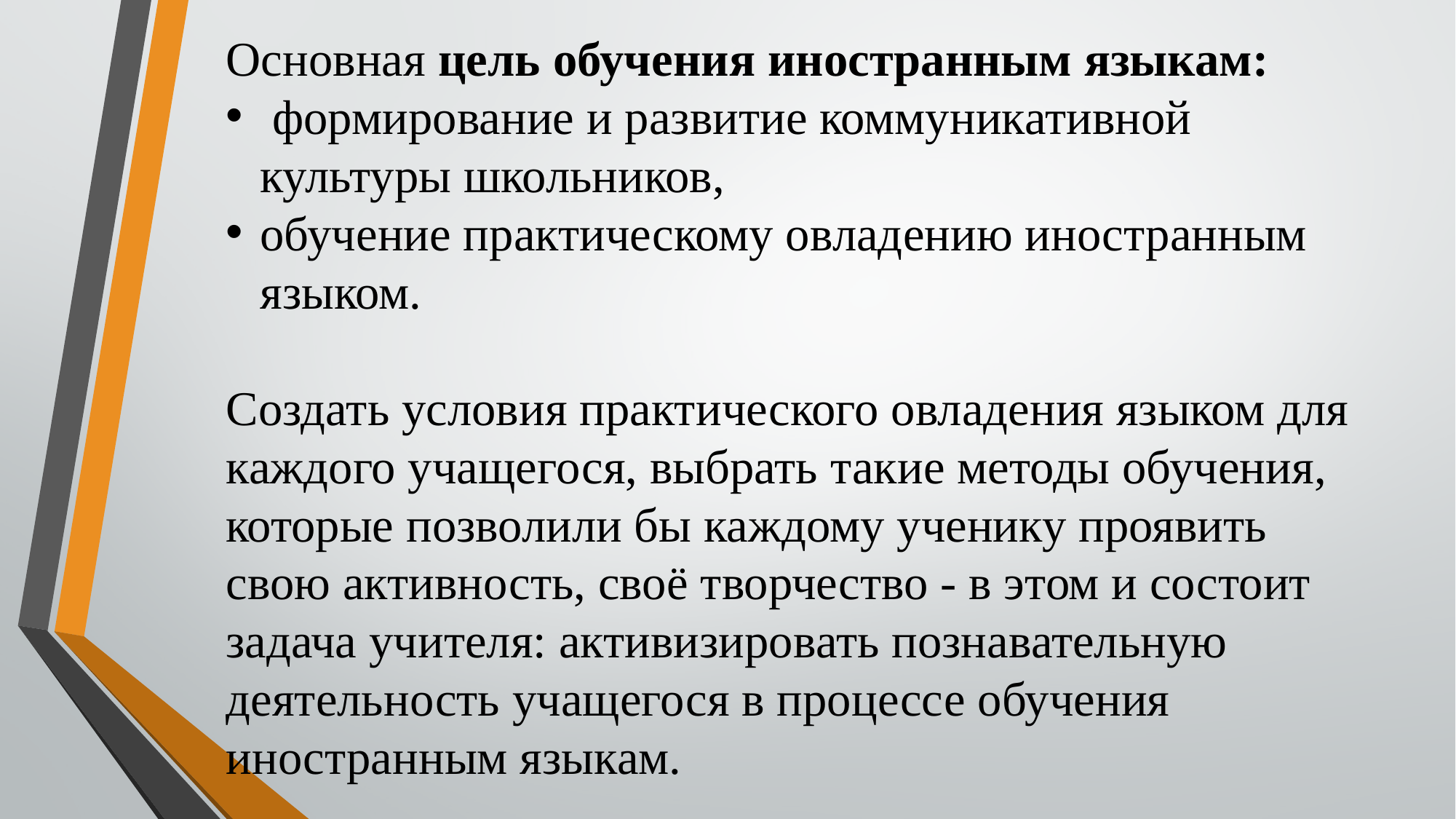

Основная цель обучения иностранным языкам:
 формирование и развитие коммуникативной культуры школьников,
обучение практическому овладению иностранным языком.

Создать условия практического овладения языком для каждого учащегося, выбрать такие методы обучения, которые позволили бы каждому ученику проявить свою активность, своё творчество - в этом и состоит задача учителя: активизировать познавательную деятельность учащегося в процессе обучения иностранным языкам.